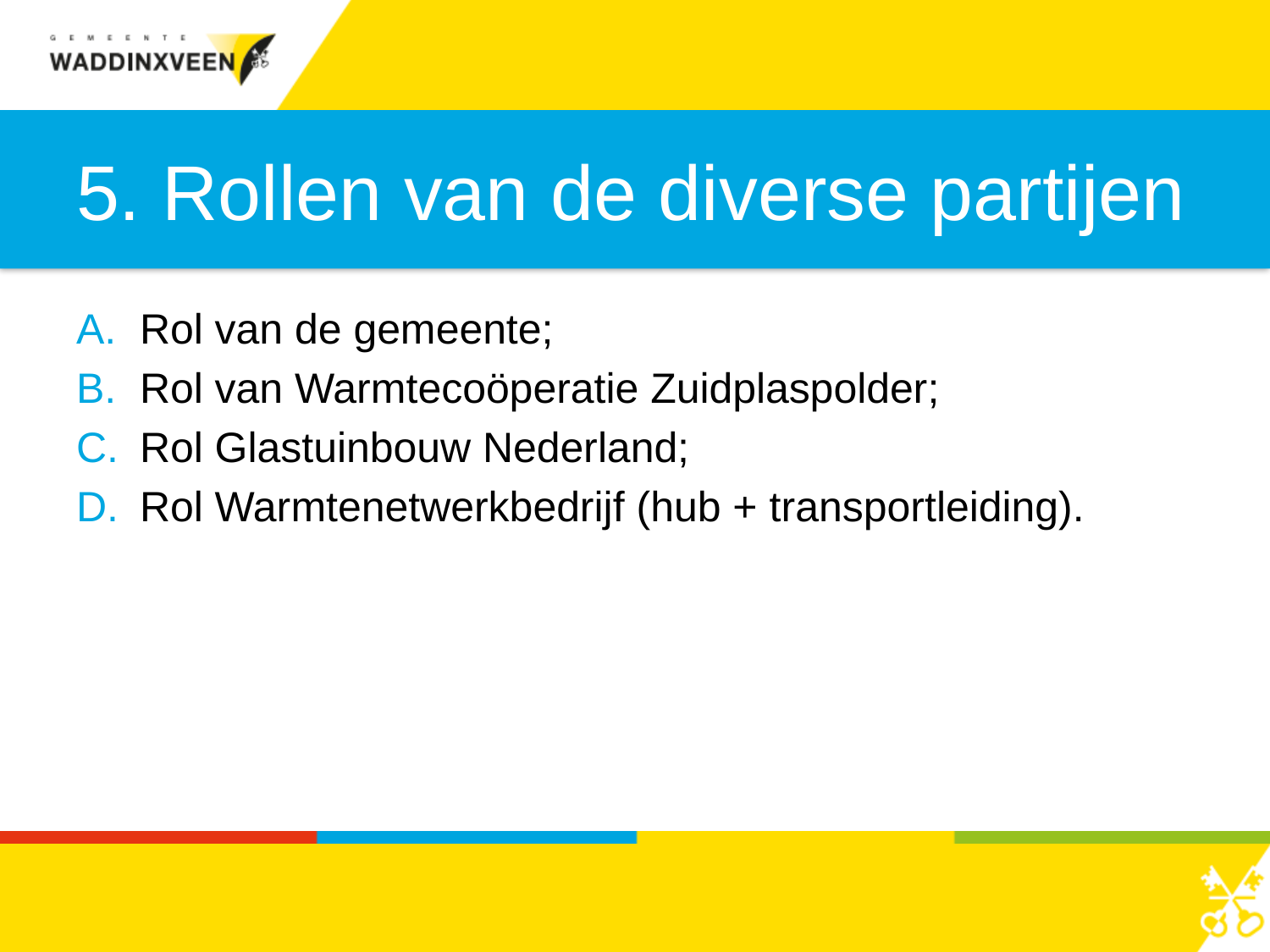

# 5. Rollen van de diverse partijen
Rol van de gemeente;
Rol van Warmtecoöperatie Zuidplaspolder;
Rol Glastuinbouw Nederland;
Rol Warmtenetwerkbedrijf (hub + transportleiding).